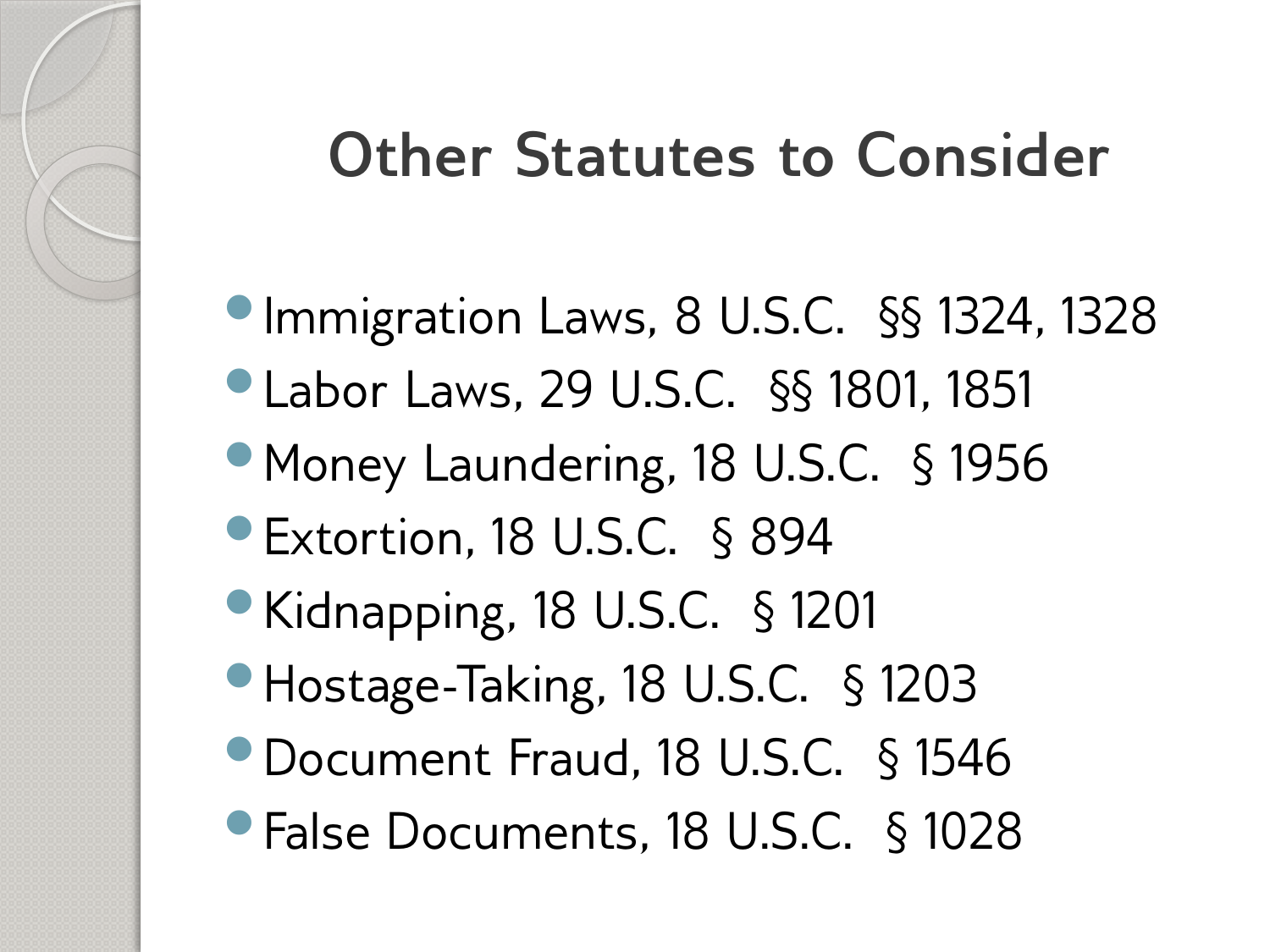

# Other Statutes to Consider

Immigration Laws, 8 U.S.C.  §§ 1324, 1328
Labor Laws, 29 U.S.C.  §§ 1801, 1851
Money Laundering, 18 U.S.C.  § 1956
Extortion, 18 U.S.C.  § 894
Kidnapping, 18 U.S.C.  § 1201
Hostage-Taking, 18 U.S.C.  § 1203
Document Fraud, 18 U.S.C.  § 1546
False Documents, 18 U.S.C.  § 1028